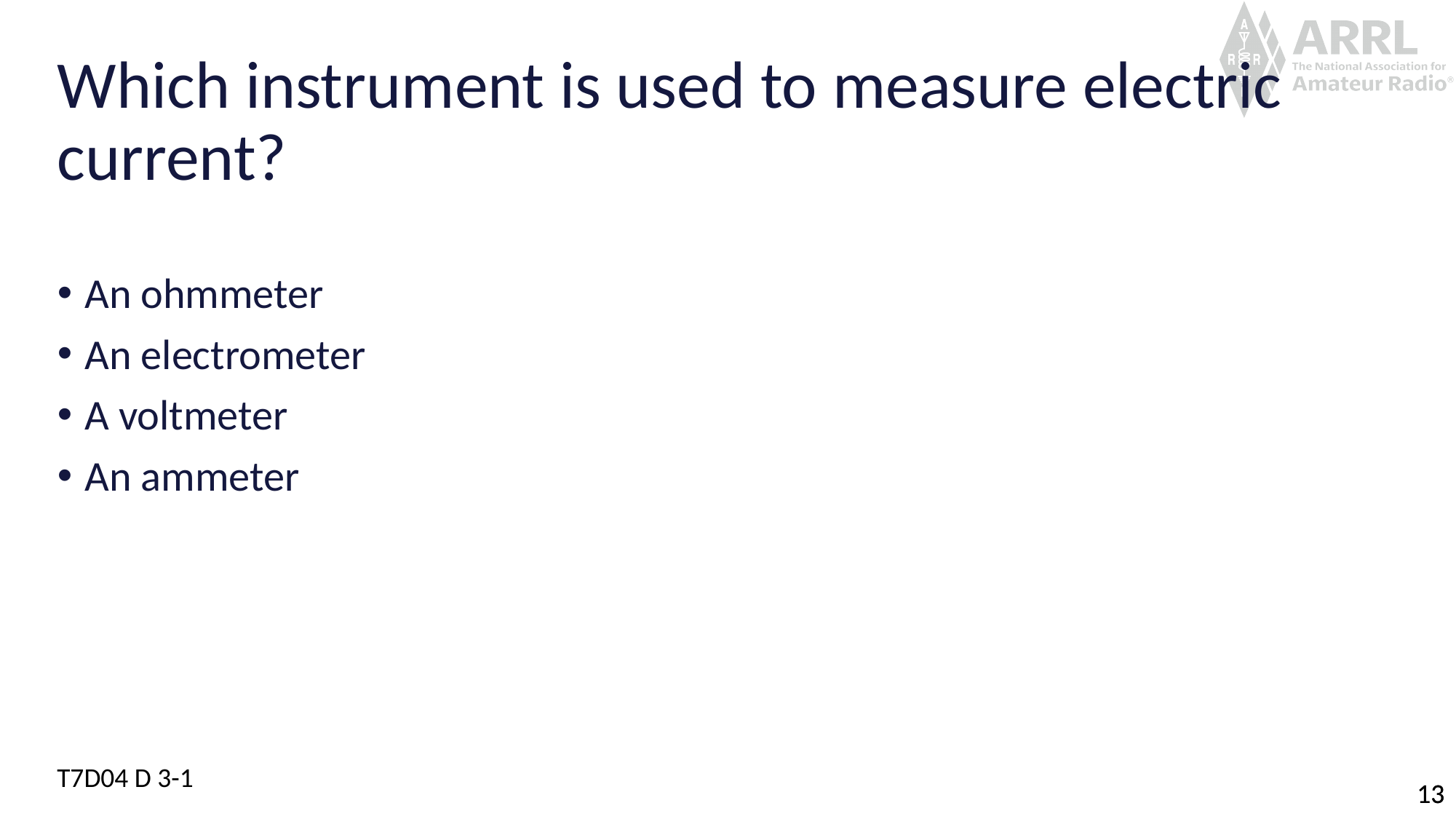

# Which instrument is used to measure electric current?
An ohmmeter
An electrometer
A voltmeter
An ammeter
T7D04 D 3-1